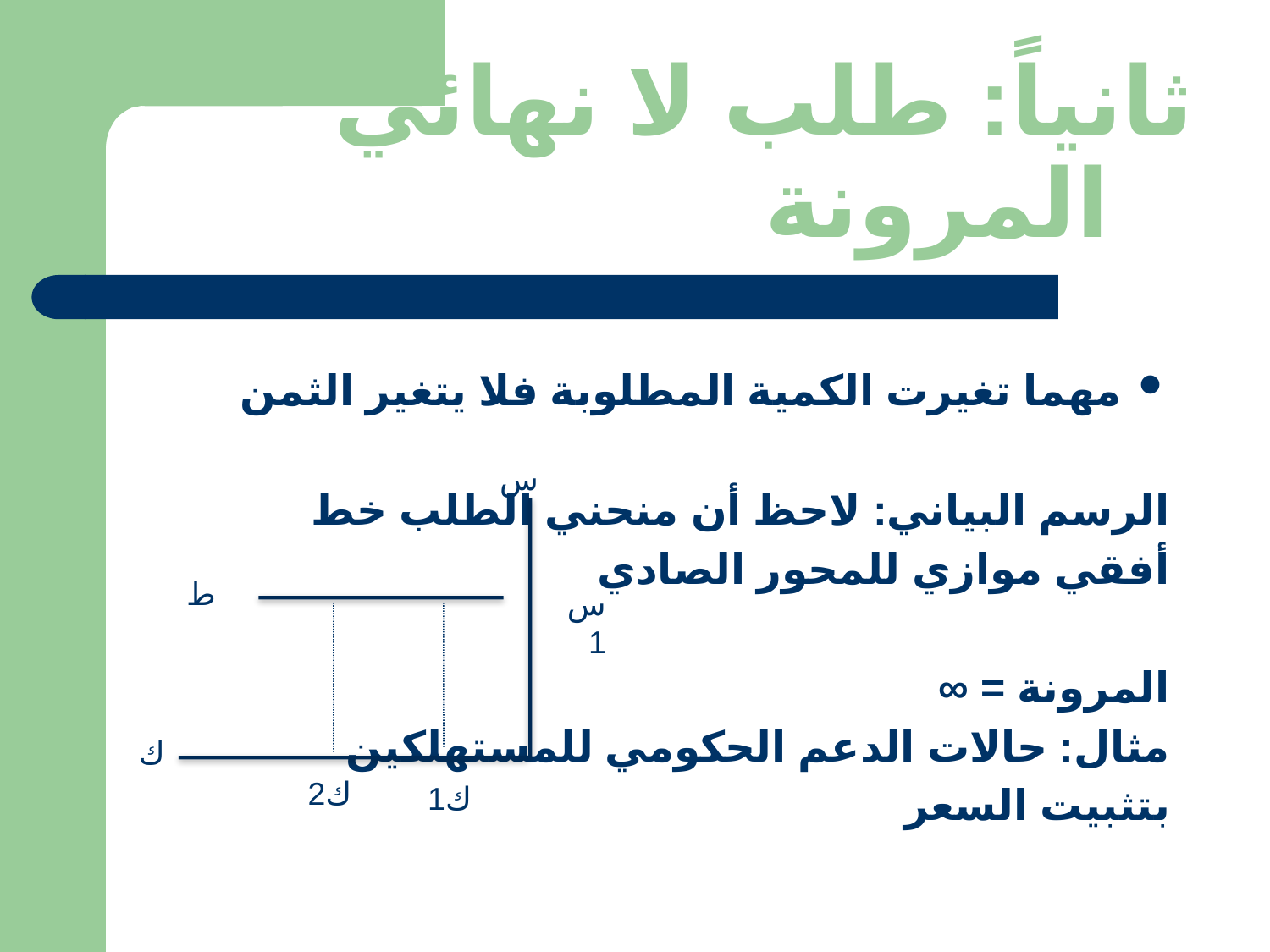

# ثانياً: طلب لا نهائي المرونة

مهما تغيرت الكمية المطلوبة فلا يتغير الثمن

الرسم البياني: لاحظ أن منحني الطلب خط
أفقي موازي للمحور الصادي

المرونة = ∞
مثال: حالات الدعم الحكومي للمستهلكين
بتثبيت السعر
س
ط
س1

ك

ك2
ك1